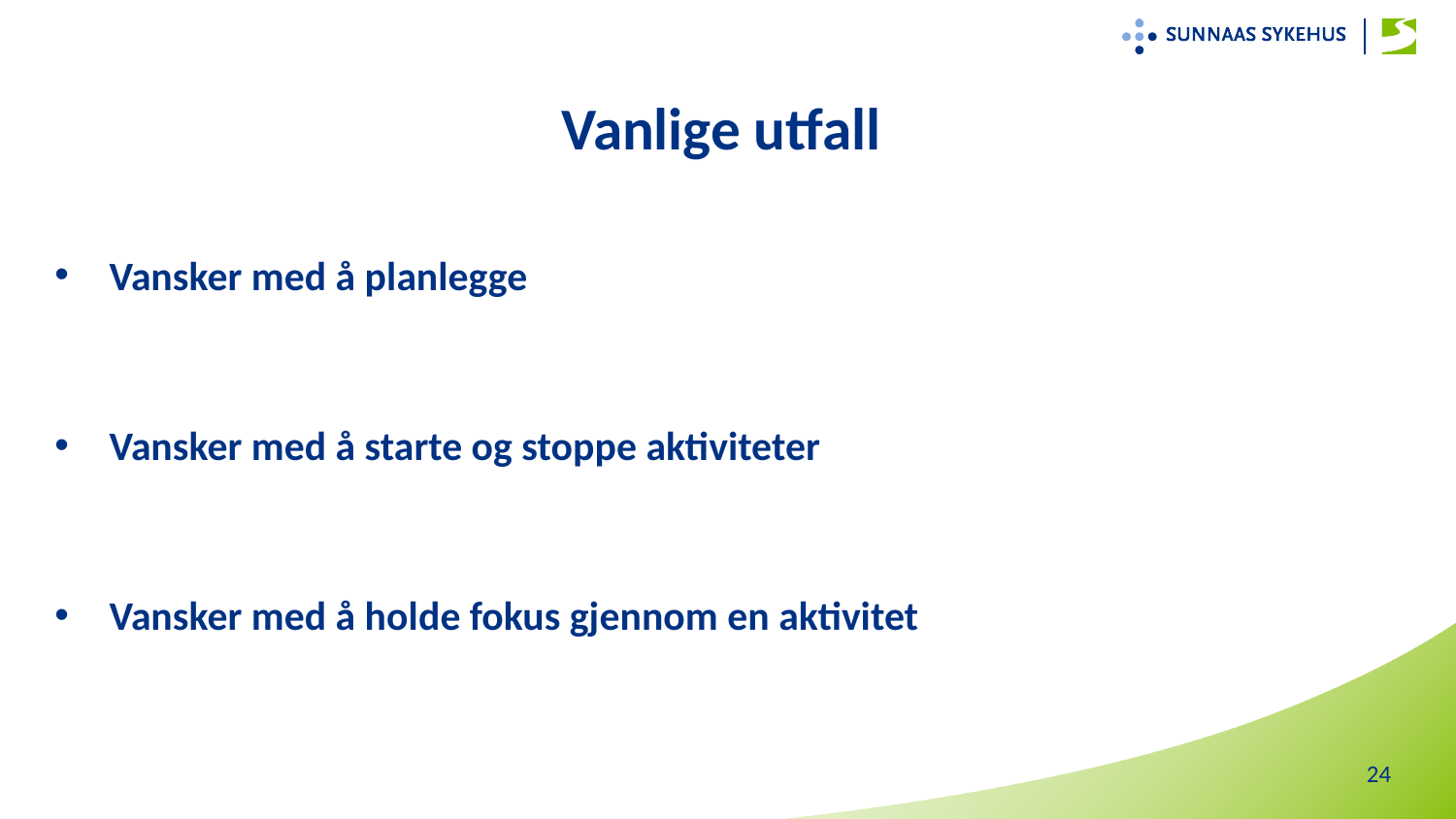

# Vanlige utfall

Vansker med å planlegge

Vansker med å starte og stoppe aktiviteter

Vansker med å holde fokus gjennom en aktivitet

24